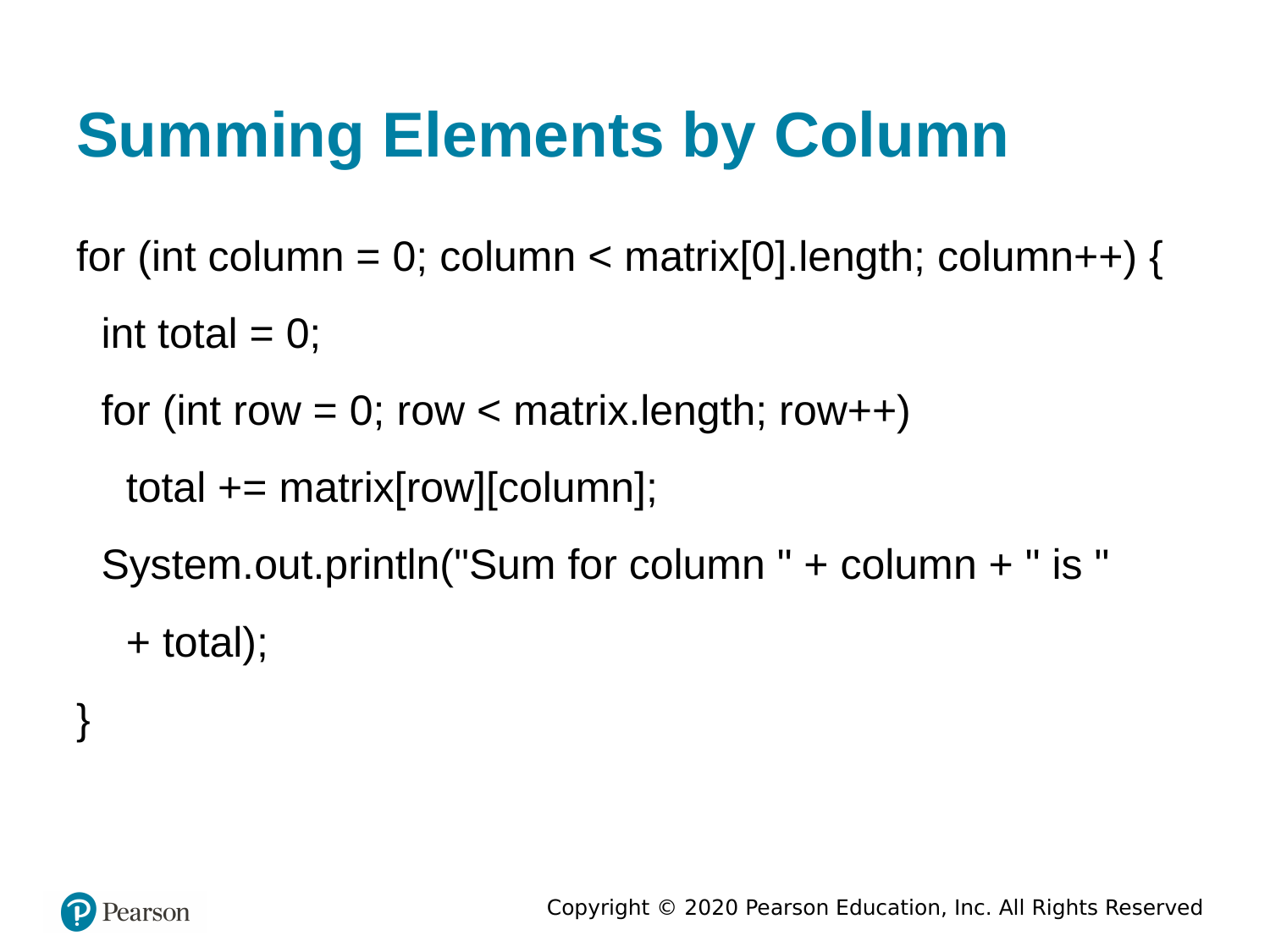

# Summing Elements by Column
for (int column = 0; column < matrix[0].length; column++) {
int total = 0;
for (int row = 0; row < matrix.length; row++)
total += matrix[row][column];
System.out.println("Sum for column " + column + " is "
+ total);
}